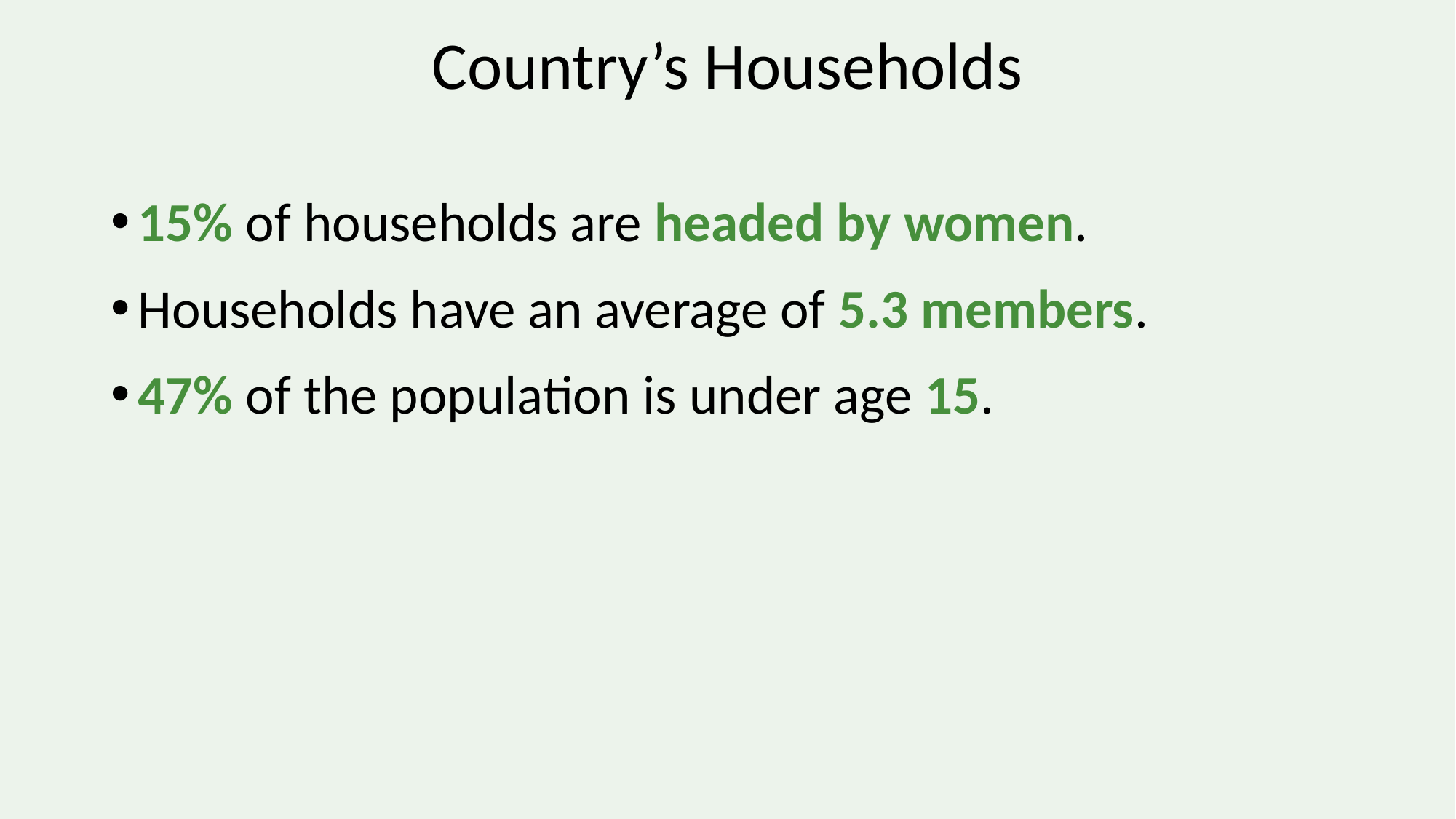

# Country’s Households
15% of households are headed by women.
Households have an average of 5.3 members.
47% of the population is under age 15.